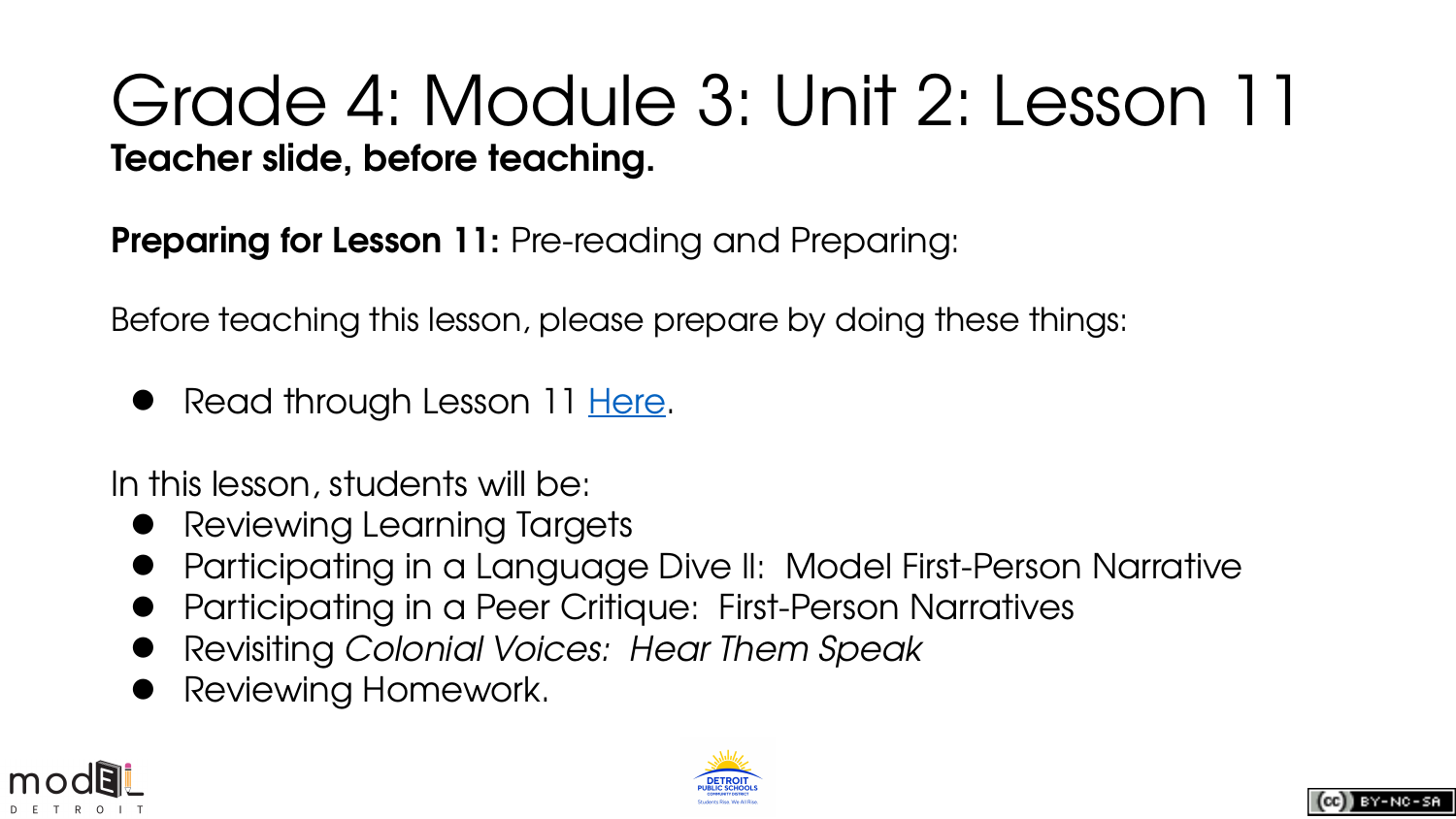

# Grade 4: Module 3: Unit 2: Lesson 11
Teacher slide, before teaching.
Preparing for Lesson 11: Pre-reading and Preparing:

Before teaching this lesson, please prepare by doing these things:
Read through Lesson 11 Here.

In this lesson, students will be:
Reviewing Learning Targets
Participating in a Language Dive II:  Model First-Person Narrative
Participating in a Peer Critique:  First-Person Narratives
Revisiting Colonial Voices:  Hear Them Speak
Reviewing Homework.